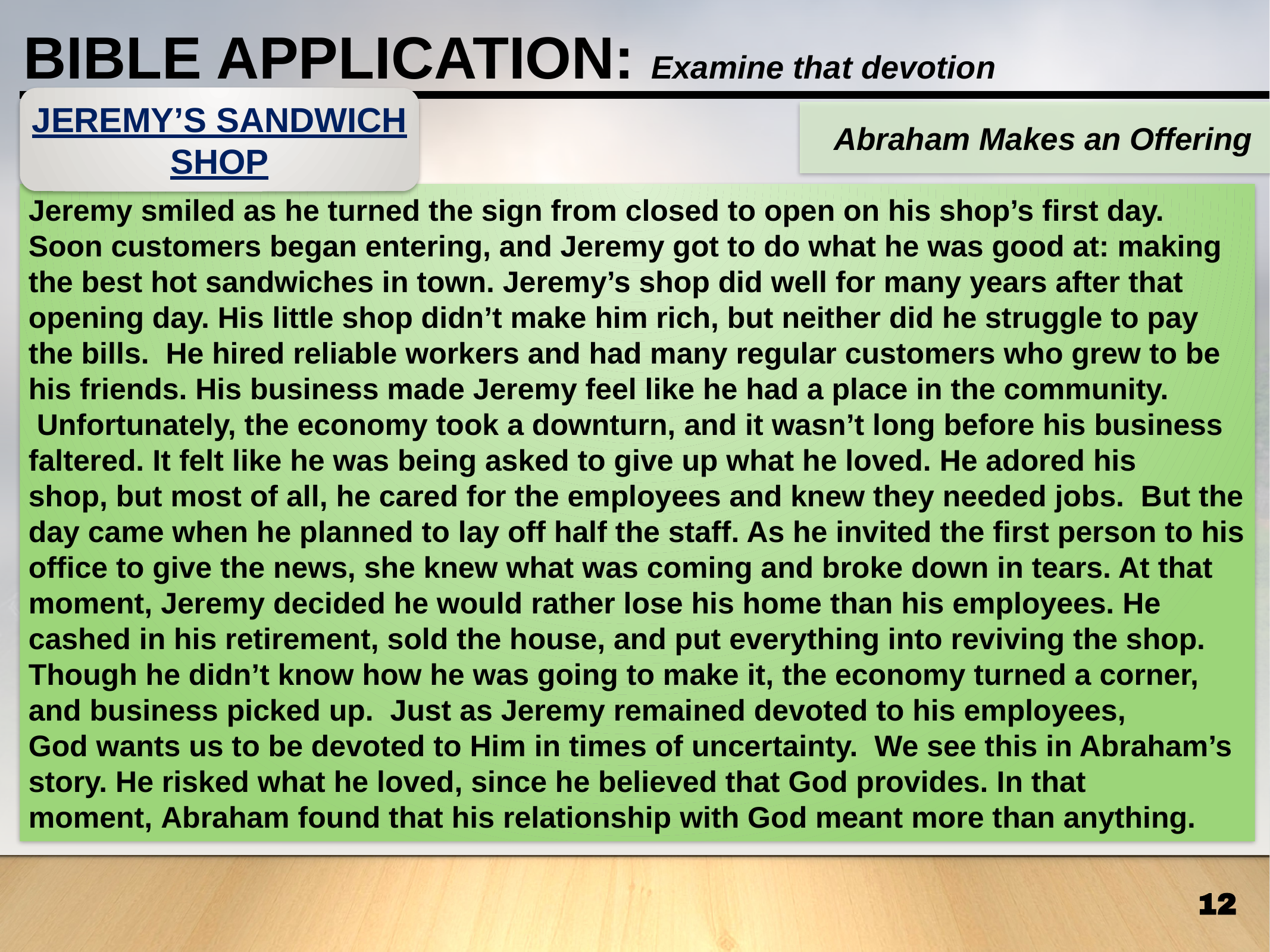

BIBLE APPLICATION: Examine that devotion requires courage.

Abraham Makes an Offering
Jeremy’s Sandwich Shop
Jeremy smiled as he turned the sign from closed to open on his shop’s first day. Soon customers began entering, and Jeremy got to do what he was good at: making the best hot sandwiches in town. Jeremy’s shop did well for many years after that opening day. His little shop didn’t make him rich, but neither did he struggle to pay the bills.  He hired reliable workers and had many regular customers who grew to be his friends. His business made Jeremy feel like he had a place in the community.  Unfortunately, the economy took a downturn, and it wasn’t long before his business faltered. It felt like he was being asked to give up what he loved. He adored his shop, but most of all, he cared for the employees and knew they needed jobs.  But the day came when he planned to lay off half the staff. As he invited the first person to his office to give the news, she knew what was coming and broke down in tears. At that moment, Jeremy decided he would rather lose his home than his employees. He cashed in his retirement, sold the house, and put everything into reviving the shop. Though he didn’t know how he was going to make it, the economy turned a corner, and business picked up.  Just as Jeremy remained devoted to his employees, God wants us to be devoted to Him in times of uncertainty.  We see this in Abraham’s story. He risked what he loved, since he believed that God provides. In that moment, Abraham found that his relationship with God meant more than anything.
12